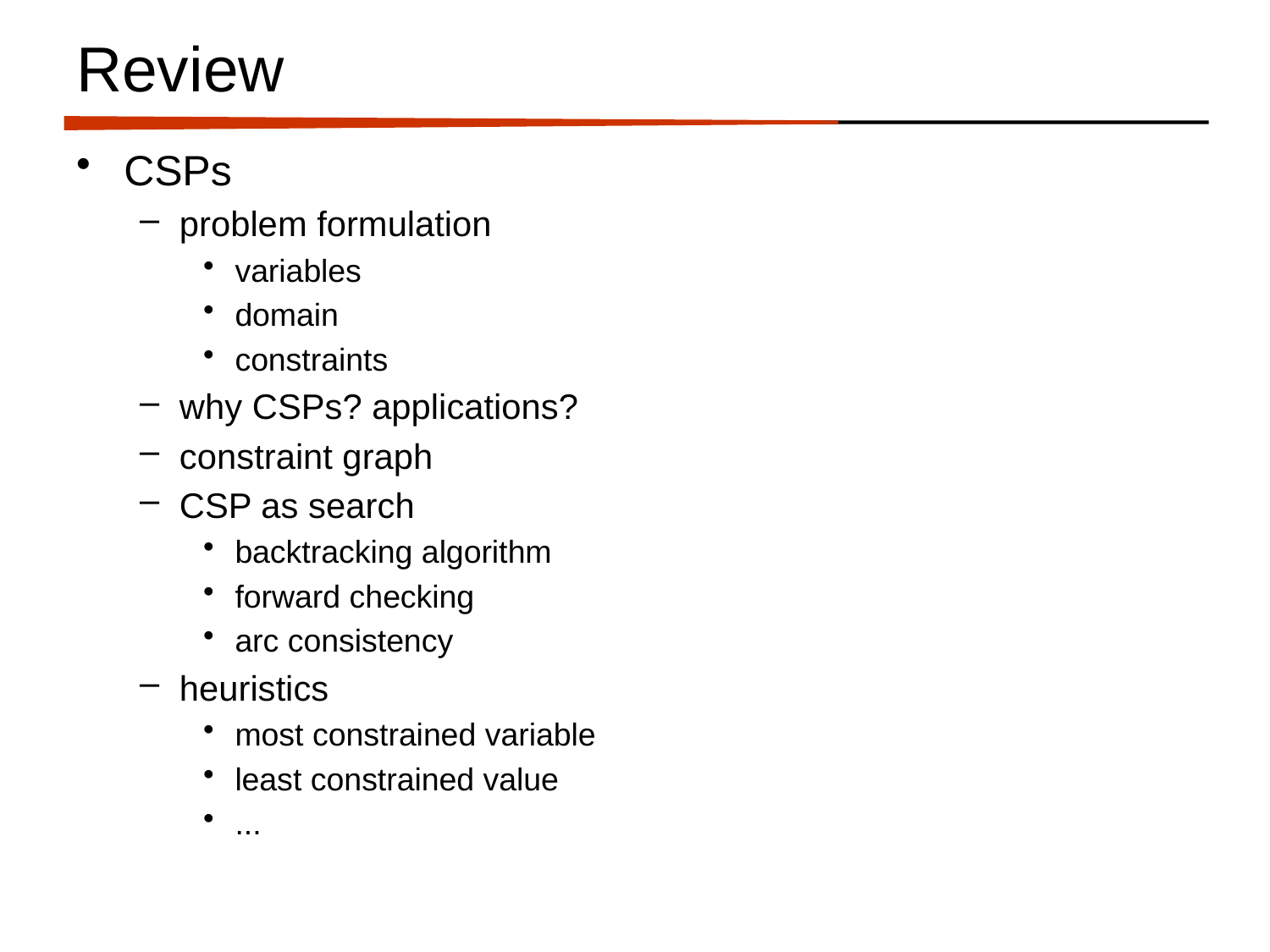

# Review
CSPs
problem formulation
variables
domain
constraints
why CSPs? applications?
constraint graph
CSP as search
backtracking algorithm
forward checking
arc consistency
heuristics
most constrained variable
least constrained value
...